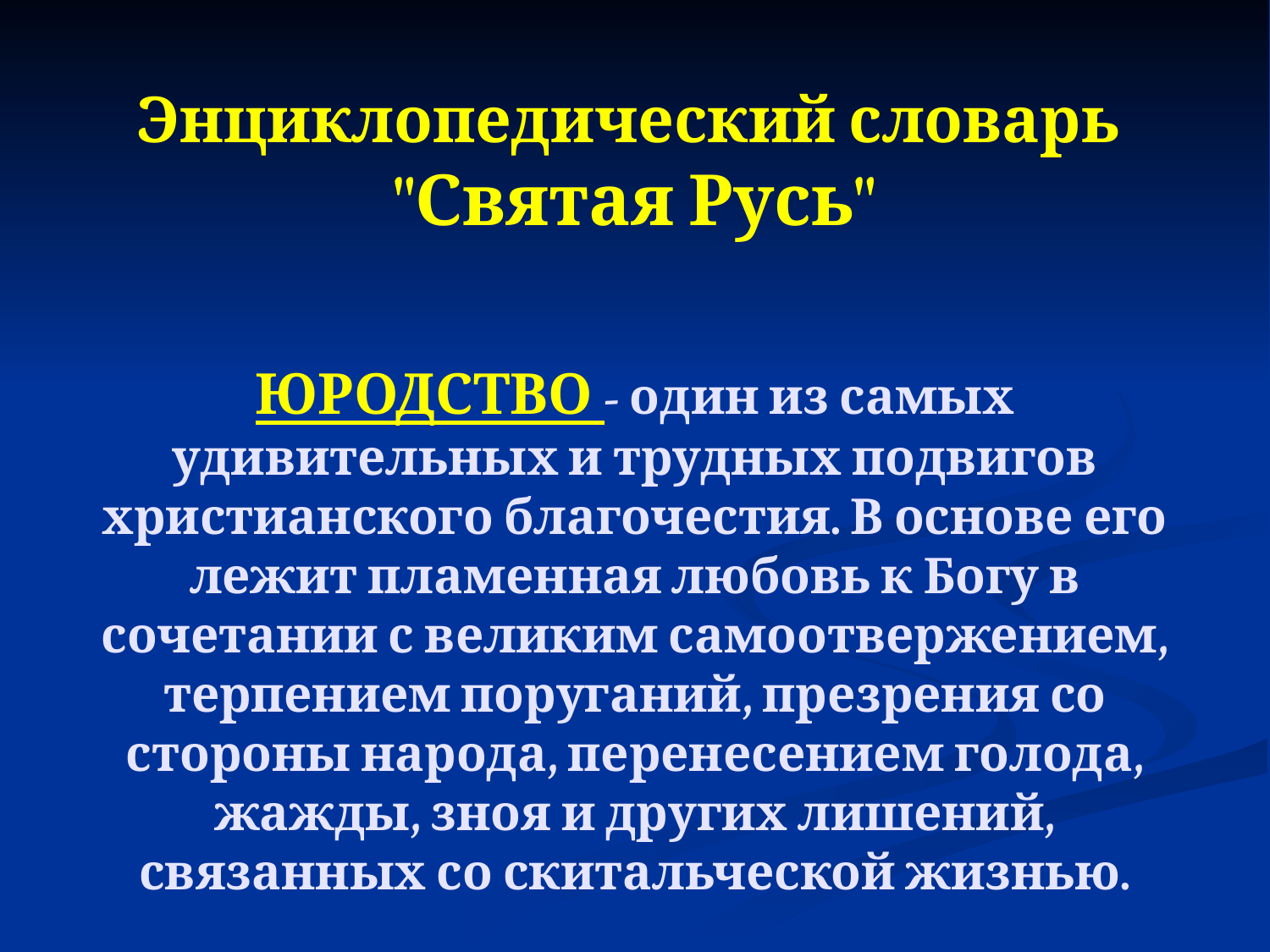

# Энциклопедический словарь "Святая Русь" ЮРОДСТВО - один из самых удивительных и трудных подвигов христианского благочестия. В основе его лежит пламенная любовь к Богу в сочетании с великим самоотвержением, терпением поруганий, презрения со стороны народа, перенесением голода, жажды, зноя и других лишений, связанных со скитальческой жизнью.